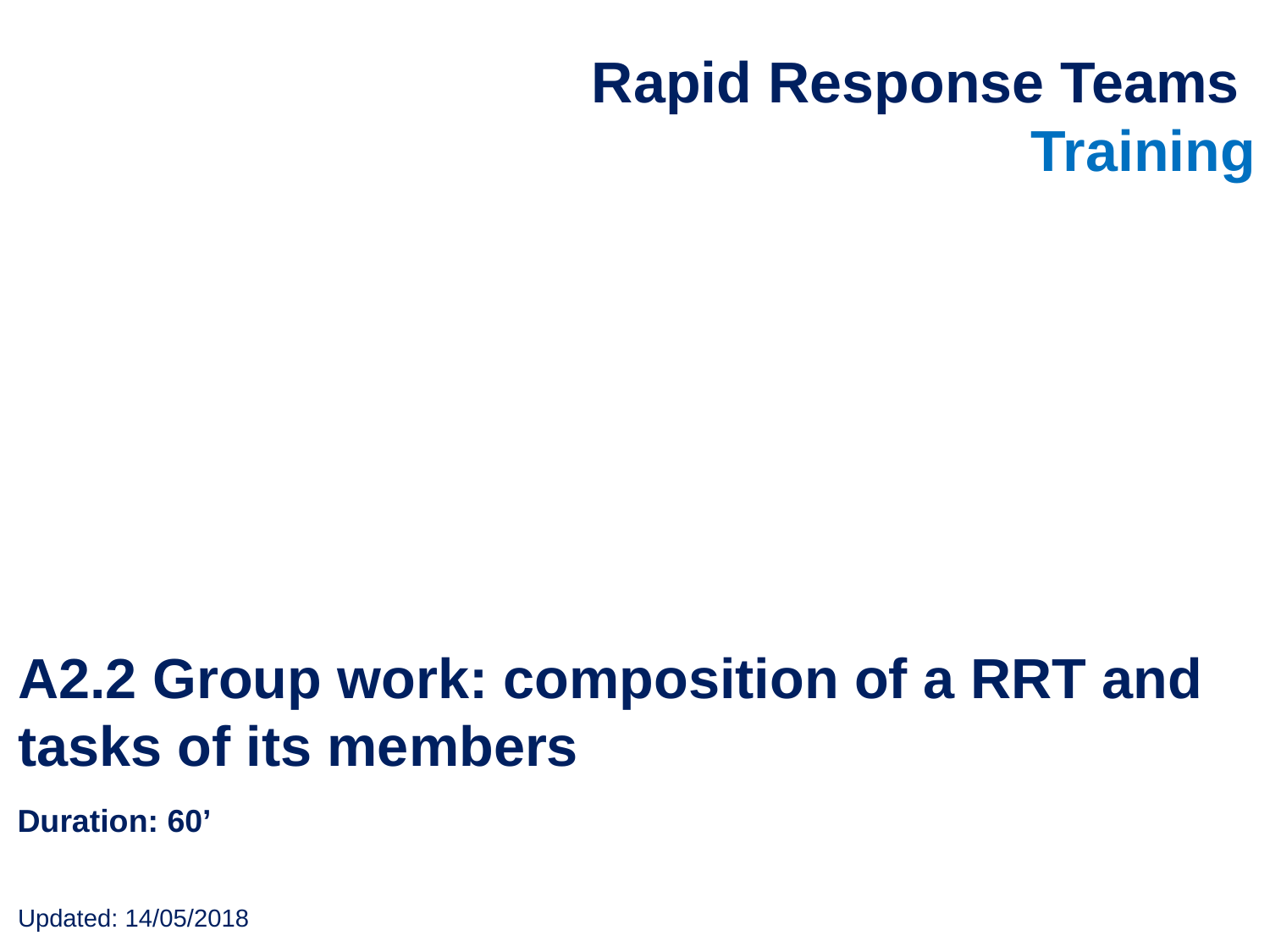

# Rapid Response Teams Training
A2.2 Group work: composition of a RRT and tasks of its members
Duration: 60’
Updated: 14/05/2018